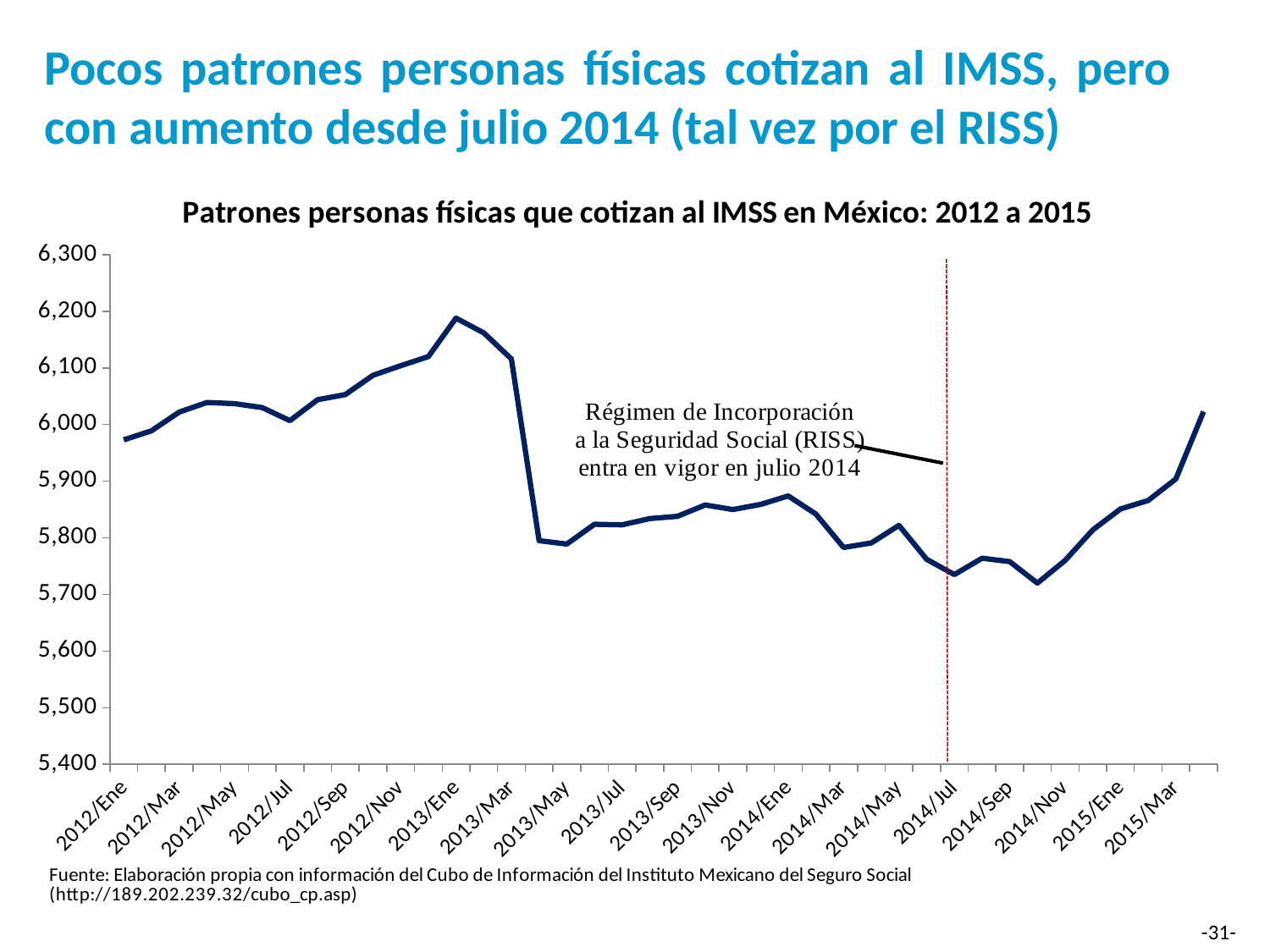

# Pocos patrones personas físicas cotizan al IMSS, pero    con aumento desde julio 2014 (tal vez por el RISS)

### Chart

| Category |  |
|---|---|
| 2012/Ene | 5973.0 |
| 2012/Feb | 5989.0 |
| 2012/Mar | 6022.0 |
| 2012/Abr | 6039.0 |
| 2012/May | 6037.0 |
| 2012/Jun | 6030.0 |
| 2012/Jul | 6007.0 |
| 2012/Ago | 6044.0 |
| 2012/Sep | 6053.0 |
| 2012/Oct | 6087.0 |
| 2012/Nov | 6104.0 |
| 2012/Dic | 6120.0 |
| 2013/Ene | 6188.0 |
| 2013/Feb | 6162.0 |
| 2013/Mar | 6116.0 |
| 2013/Abr | 5795.0 |
| 2013/May | 5789.0 |
| 2013/Jun | 5824.0 |
| 2013/Jul | 5823.0 |
| 2013/Ago | 5834.0 |
| 2013/Sep | 5838.0 |
| 2013/Oct | 5858.0 |
| 2013/Nov | 5850.0 |
| 2013/Dic | 5859.0 |
| 2014/Ene | 5874.0 |
| 2014/Feb | 5842.0 |
| 2014/Mar | 5783.0 |
| 2014/Abr | 5791.0 |
| 2014/May | 5822.0 |
| 2014/Jun | 5762.0 |
| 2014/Jul | 5735.0 |
| 2014/Ago | 5764.0 |
| 2014/Sep | 5758.0 |
| 2014/Oct | 5720.0 |
| 2014/Nov | 5760.0 |
| 2014/Dic | 5814.0 |
| 2015/Ene | 5851.0 |
| 2015/Feb | 5866.0 |
| 2015/Mar | 5904.0 |
| 2015/Apr | 6023.0 |
-31-